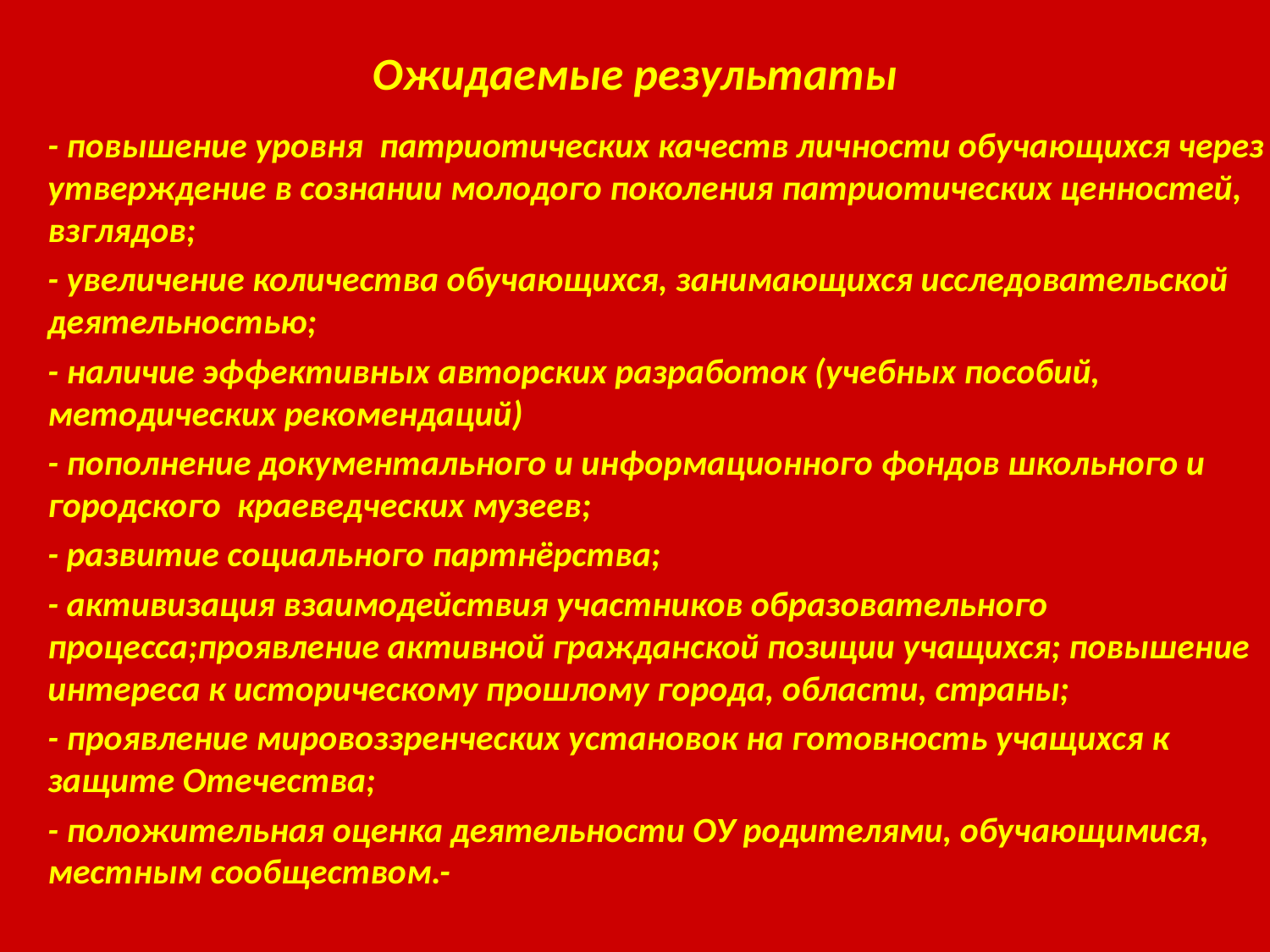

# Ожидаемые результаты
- повышение уровня  патриотических качеств личности обучающихся через утверждение в сознании молодого поколения патриотических ценностей, взглядов;
- увеличение количества обучающихся, занимающихся исследовательской деятельностью;
- наличие эффективных авторских разработок (учебных пособий, методических рекомендаций)
- пополнение документального и информационного фондов школьного и городского  краеведческих музеев;
- развитие социального партнёрства;
- активизация взаимодействия участников образовательного процесса;проявление активной гражданской позиции учащихся; повышение интереса к историческому прошлому города, области, страны;
- проявление мировоззренческих установок на готовность учащихся к защите Отечества;
- положительная оценка деятельности ОУ родителями, обучающимися, местным сообществом.-